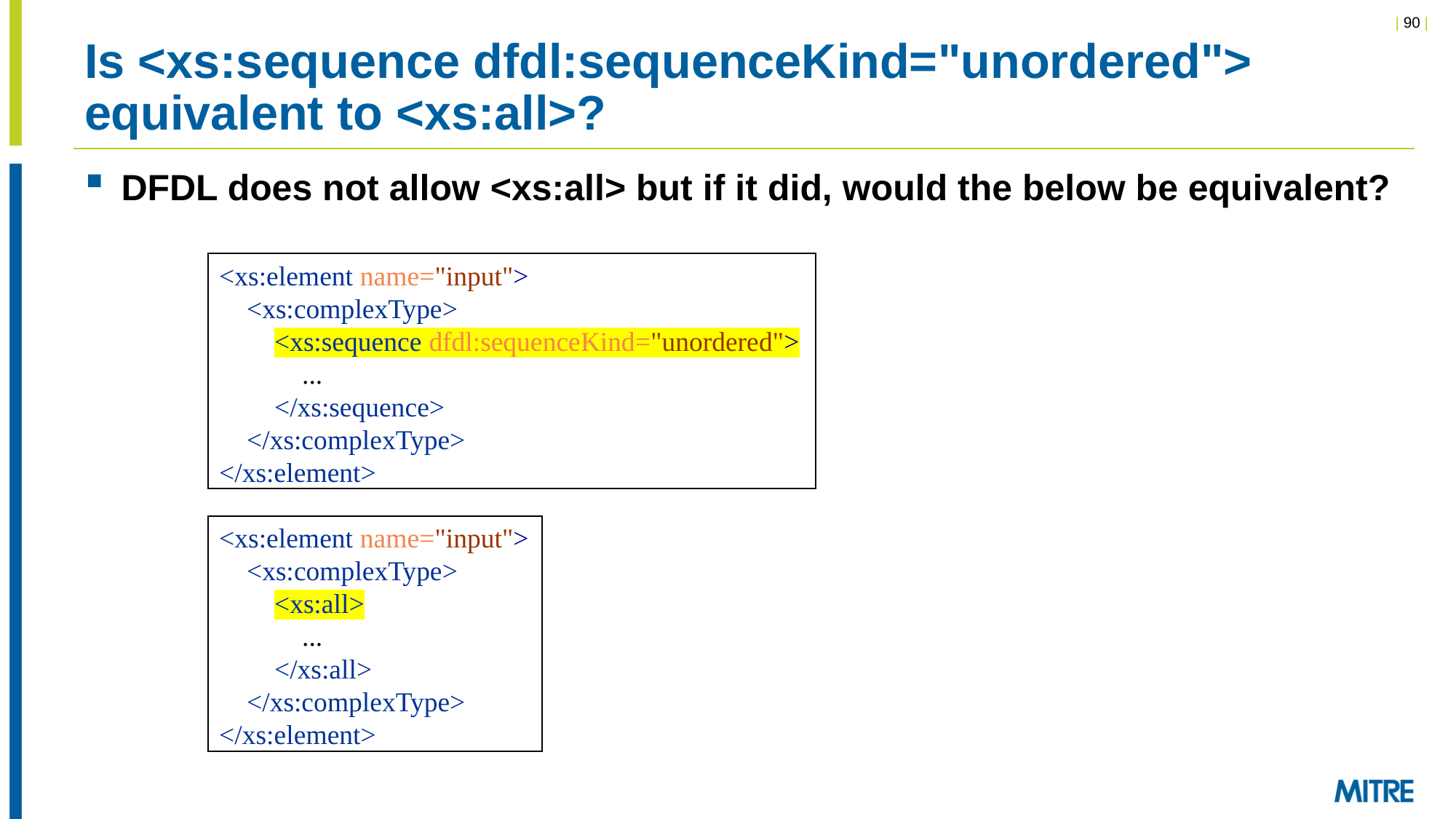

# Is <xs:sequence dfdl:sequenceKind="unordered"> equivalent to <xs:all>?
DFDL does not allow <xs:all> but if it did, would the below be equivalent?

<xs:element name="input">
    <xs:complexType>
        <xs:sequence dfdl:sequenceKind="unordered">
            ...
        </xs:sequence>
    </xs:complexType>
</xs:element>
<xs:element name="input">
    <xs:complexType>
        <xs:all>
            ...
        </xs:all>
    </xs:complexType>
</xs:element>